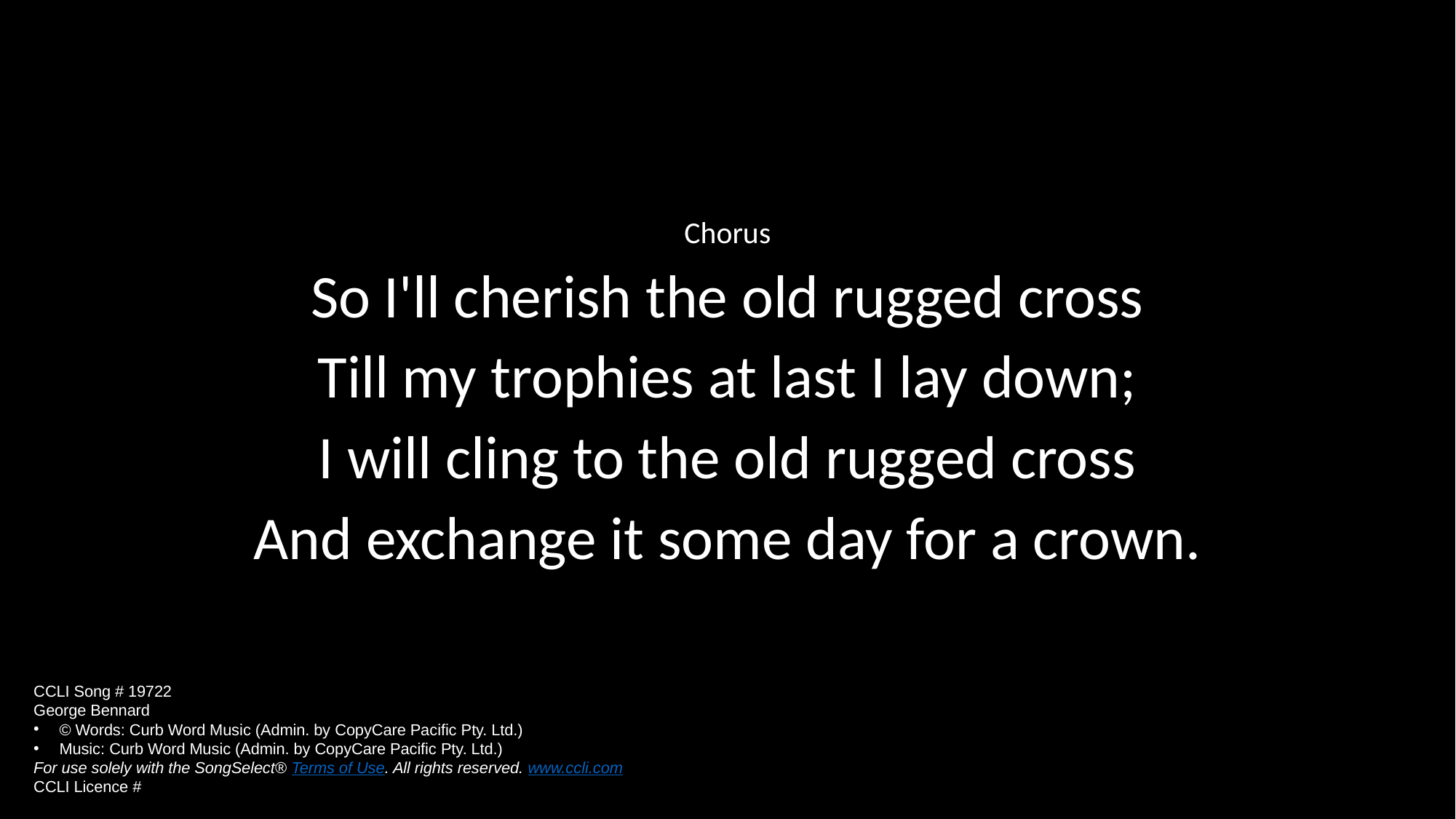

Chorus
So I'll cherish the old rugged cross
Till my trophies at last I lay down;
I will cling to the old rugged cross
And exchange it some day for a crown.
CCLI Song # 19722
George Bennard
© Words: Curb Word Music (Admin. by CopyCare Pacific Pty. Ltd.)
Music: Curb Word Music (Admin. by CopyCare Pacific Pty. Ltd.)
For use solely with the SongSelect® Terms of Use. All rights reserved. www.ccli.com
CCLI Licence #